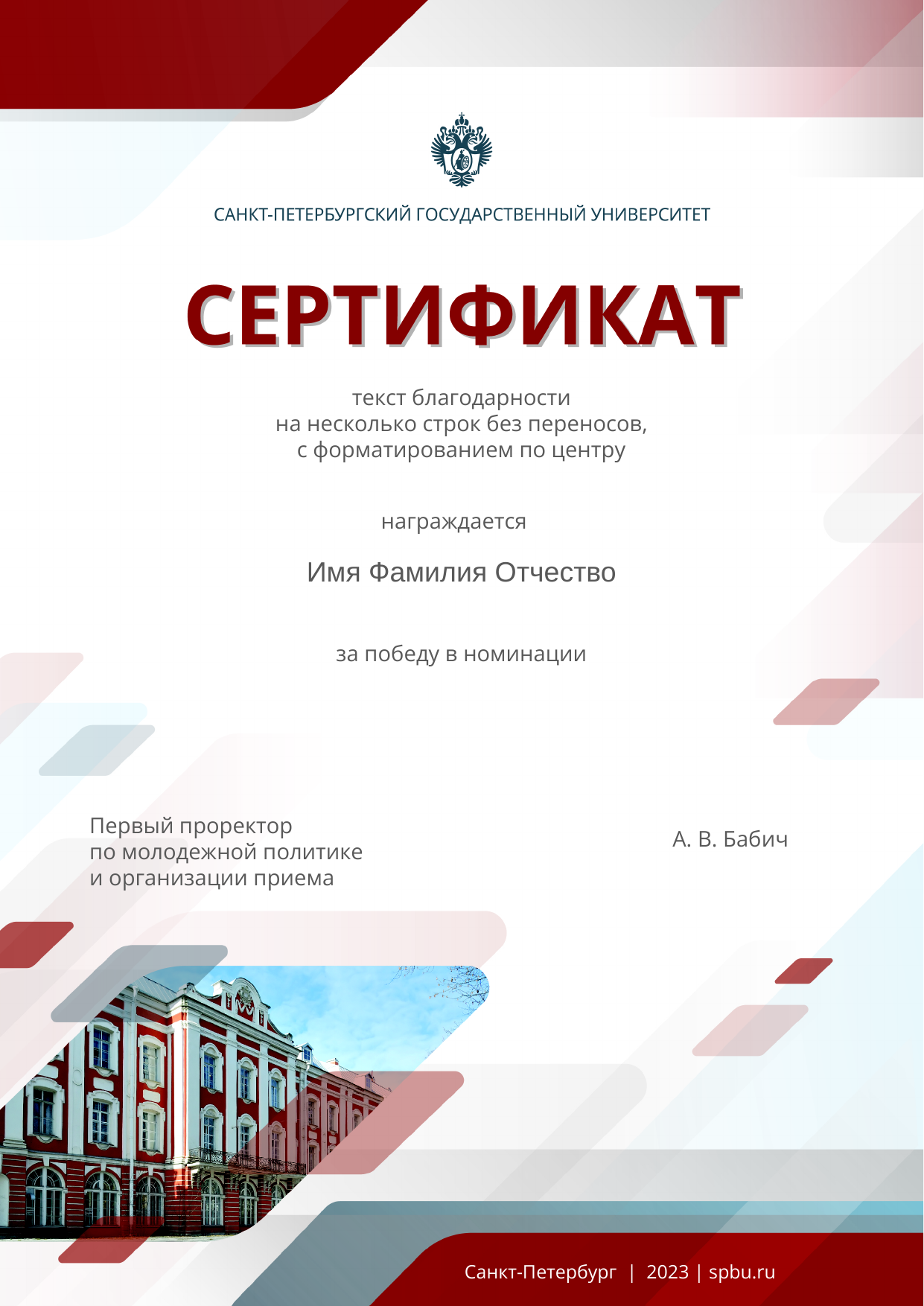

текст благодарности​
на несколько строк без переносов,​
с форматированием по центру
награждается
Имя Фамилия Отчество
за победу в номинации
А. В. Бабич
Первый проректор
по молодежной политике
и организации приема
Санкт-Петербург  |  2023 | spbu.ru